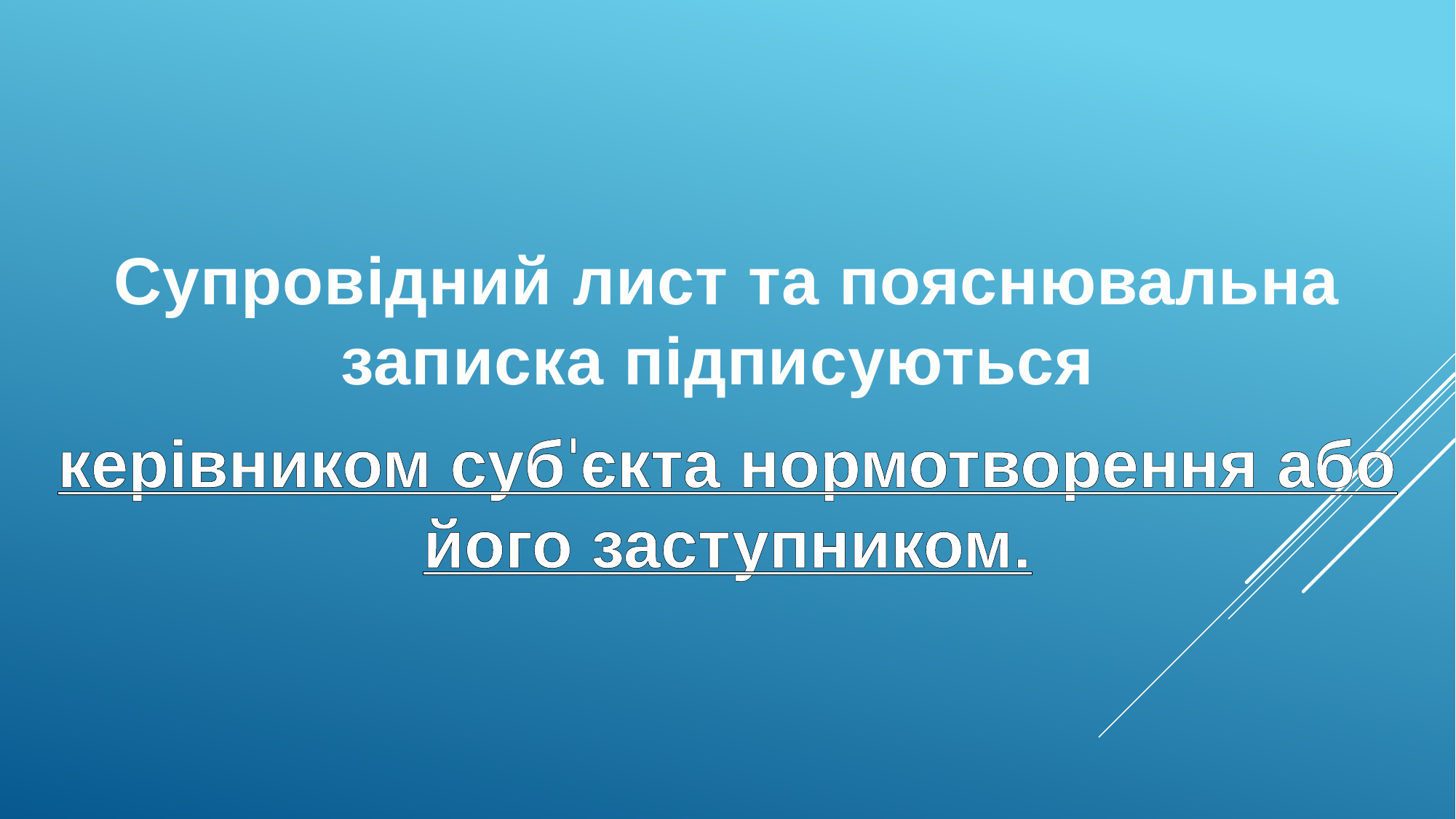

Супровідний лист та пояснювальна записка підписуються
керівником суб'єкта нормотворення або його заступником.